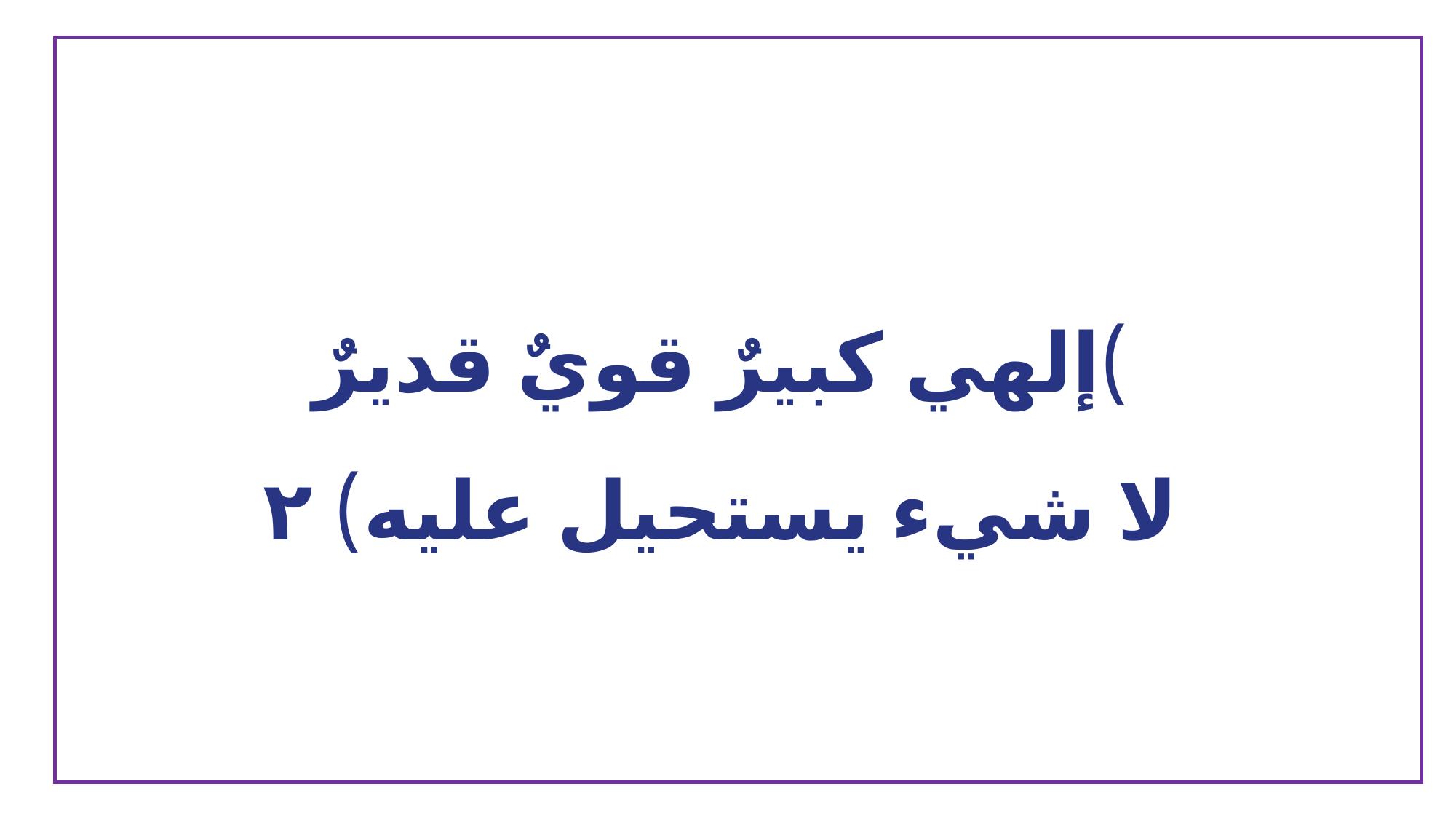

)إلهي كبيرٌ قويٌ قديرٌ
لا شيء يستحيل عليه) ٢